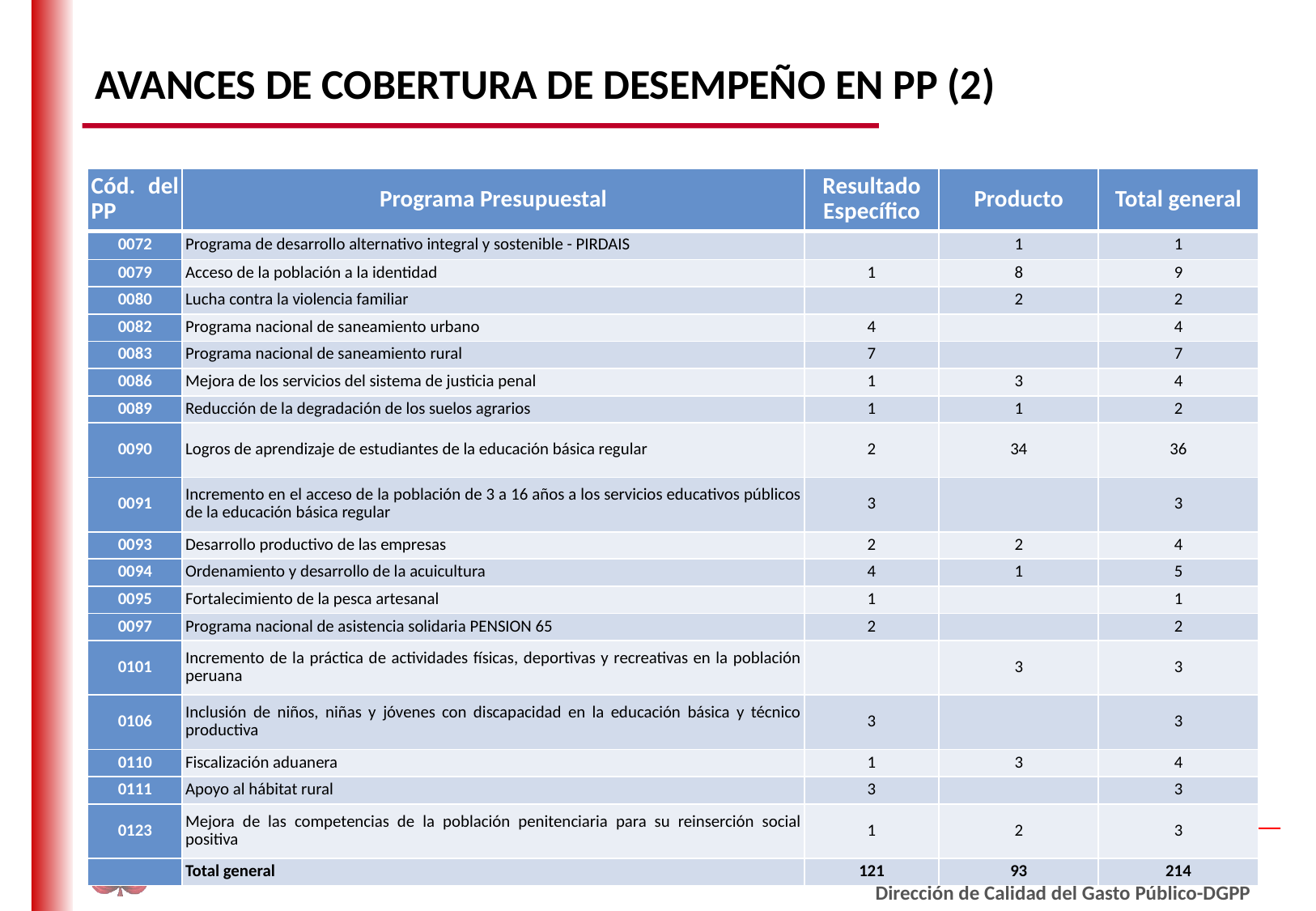

AVANCES DE COBERTURA DE DESEMPEÑO EN PP (2)
| Cód. del PP | Programa Presupuestal | Resultado Específico | Producto | Total general |
| --- | --- | --- | --- | --- |
| 0072 | Programa de desarrollo alternativo integral y sostenible - PIRDAIS |  | 1 | 1 |
| 0079 | Acceso de la población a la identidad | 1 | 8 | 9 |
| 0080 | Lucha contra la violencia familiar |  | 2 | 2 |
| 0082 | Programa nacional de saneamiento urbano | 4 |  | 4 |
| 0083 | Programa nacional de saneamiento rural | 7 |  | 7 |
| 0086 | Mejora de los servicios del sistema de justicia penal | 1 | 3 | 4 |
| 0089 | Reducción de la degradación de los suelos agrarios | 1 | 1 | 2 |
| 0090 | Logros de aprendizaje de estudiantes de la educación básica regular | 2 | 34 | 36 |
| 0091 | Incremento en el acceso de la población de 3 a 16 años a los servicios educativos públicos de la educación básica regular | 3 |  | 3 |
| 0093 | Desarrollo productivo de las empresas | 2 | 2 | 4 |
| 0094 | Ordenamiento y desarrollo de la acuicultura | 4 | 1 | 5 |
| 0095 | Fortalecimiento de la pesca artesanal | 1 |  | 1 |
| 0097 | Programa nacional de asistencia solidaria PENSION 65 | 2 |  | 2 |
| 0101 | Incremento de la práctica de actividades físicas, deportivas y recreativas en la población peruana |  | 3 | 3 |
| 0106 | Inclusión de niños, niñas y jóvenes con discapacidad en la educación básica y técnico productiva | 3 |  | 3 |
| 0110 | Fiscalización aduanera | 1 | 3 | 4 |
| 0111 | Apoyo al hábitat rural | 3 |  | 3 |
| 0123 | Mejora de las competencias de la población penitenciaria para su reinserción social positiva | 1 | 2 | 3 |
|  | Total general | 121 | 93 | 214 |